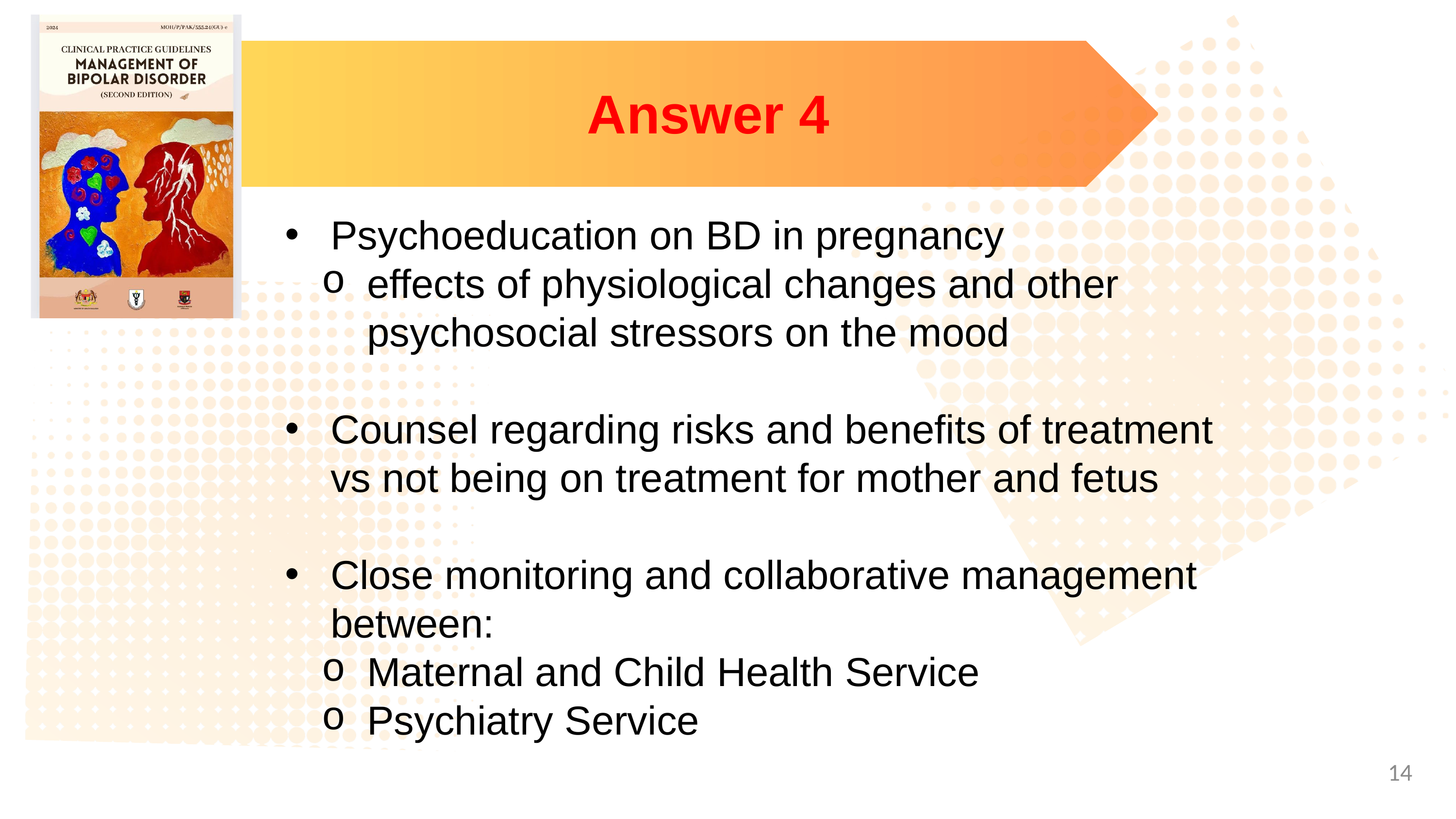

Answer 4

Psychoeducation on BD in pregnancy
effects of physiological changes and other psychosocial stressors on the mood

Counsel regarding risks and benefits of treatment vs not being on treatment for mother and fetus

Close monitoring and collaborative management between:
Maternal and Child Health Service
Psychiatry Service

14